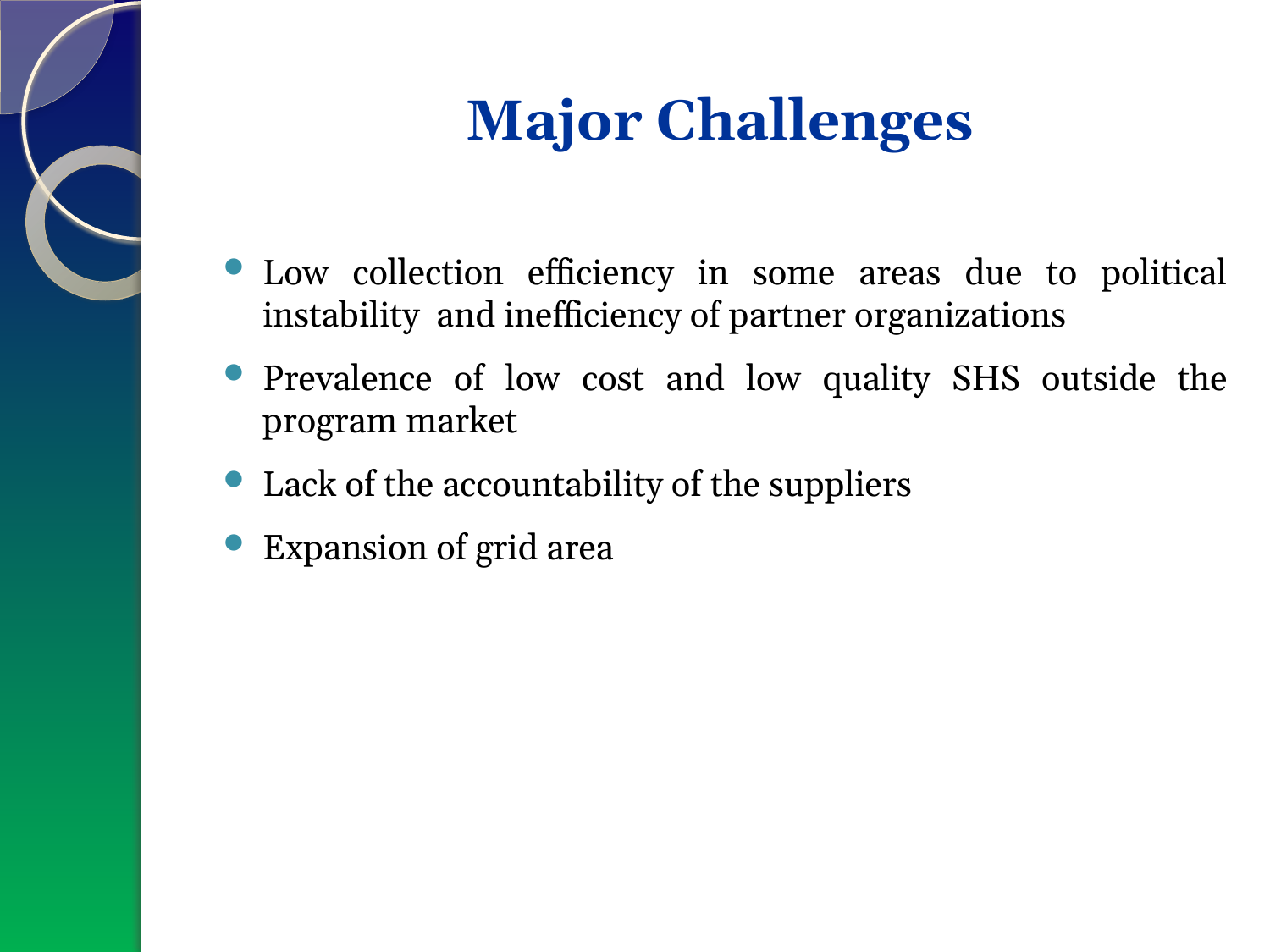

# Major Challenges
Low collection efficiency in some areas due to political instability  and inefficiency of partner organizations
Prevalence of low cost and low quality SHS outside the program market
Lack of the accountability of the suppliers
Expansion of grid area